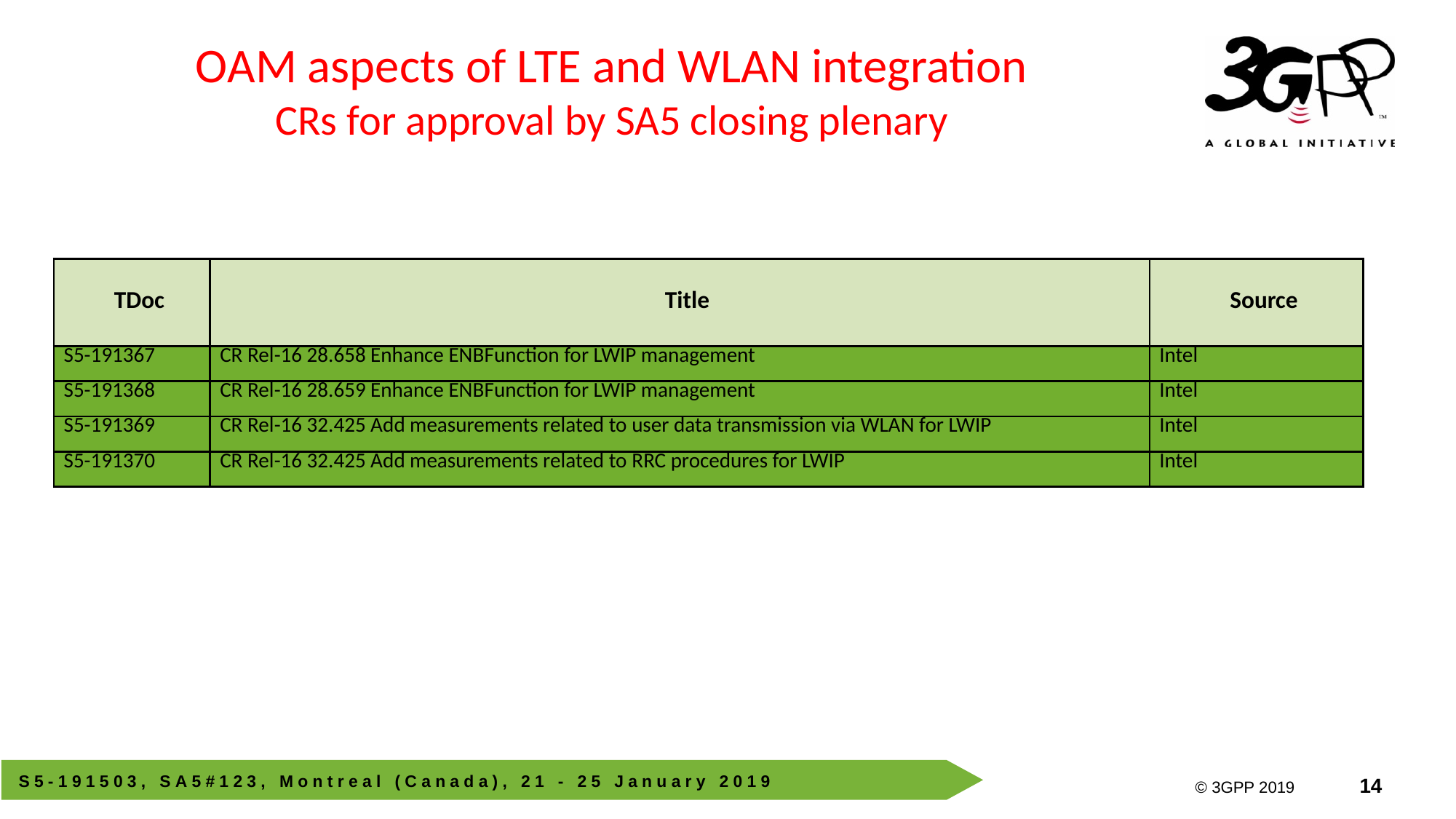

OAM aspects of LTE and WLAN integration
CRs for approval by SA5 closing plenary
| TDoc | Title | Source |
| --- | --- | --- |
| S5-191367 | CR Rel-16 28.658 Enhance ENBFunction for LWIP management | Intel |
| S5-191368 | CR Rel-16 28.659 Enhance ENBFunction for LWIP management | Intel |
| S5-191369 | CR Rel-16 32.425 Add measurements related to user data transmission via WLAN for LWIP | Intel |
| S5-191370 | CR Rel-16 32.425 Add measurements related to RRC procedures for LWIP | Intel |